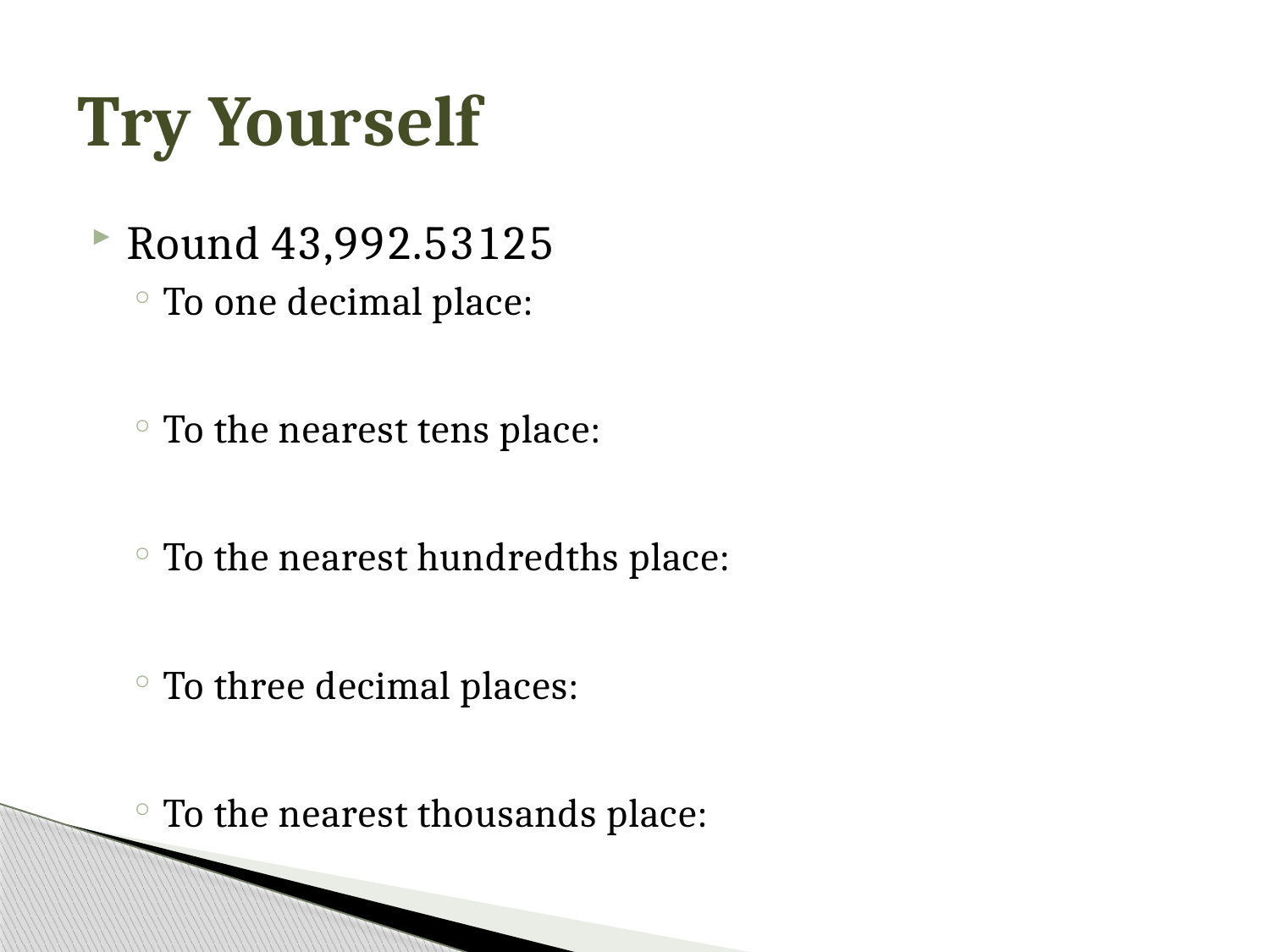

# Try Yourself
Round 43,992.53125
To one decimal place:

To the nearest tens place:

To the nearest hundredths place:

To three decimal places:

To the nearest thousands place: